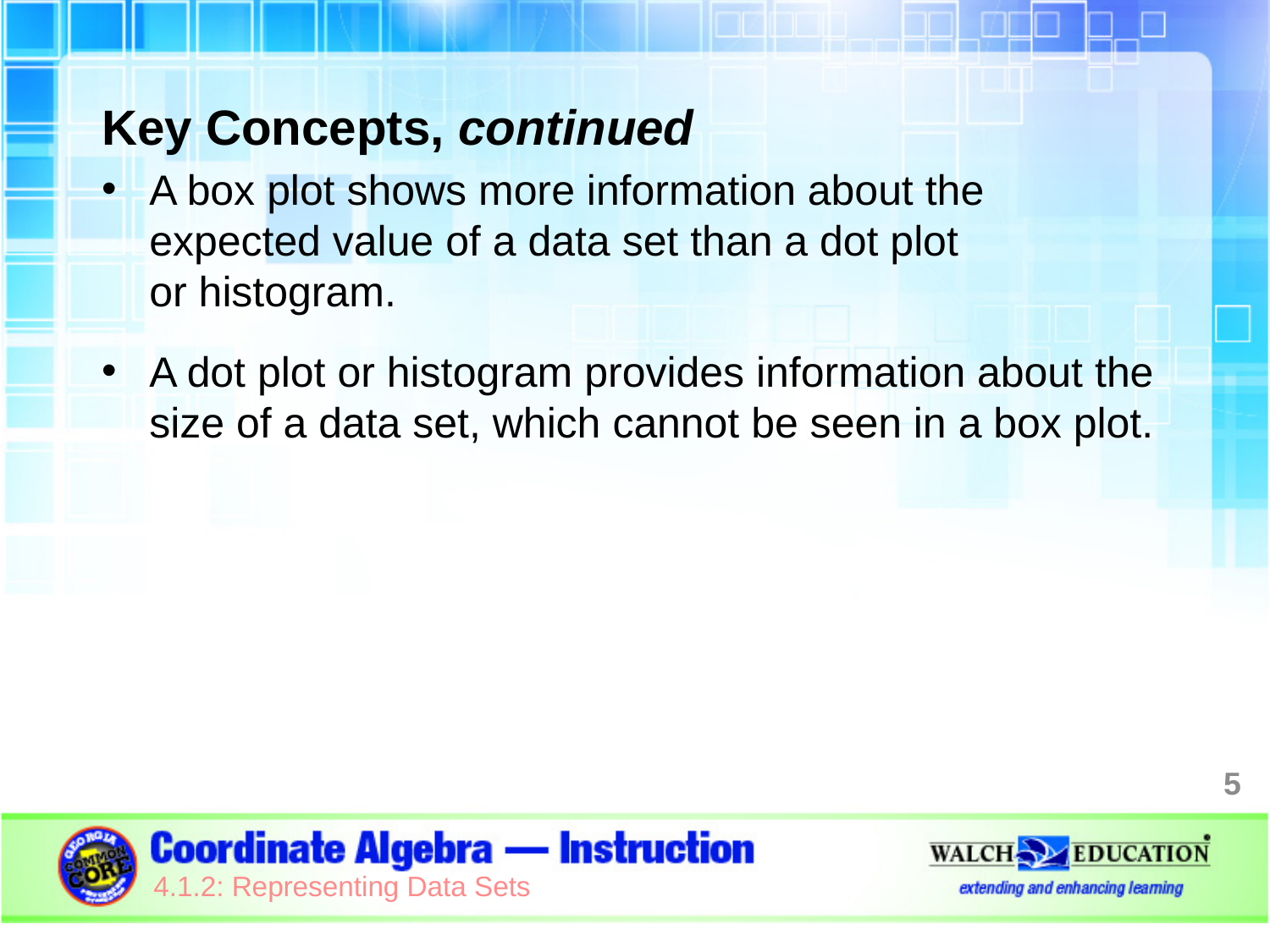

Key Concepts, continued
A box plot shows more information about the expected value of a data set than a dot plot
or histogram.
A dot plot or histogram provides information about the size of a data set, which cannot be seen in a box plot.
5
4.1.2: Representing Data Sets